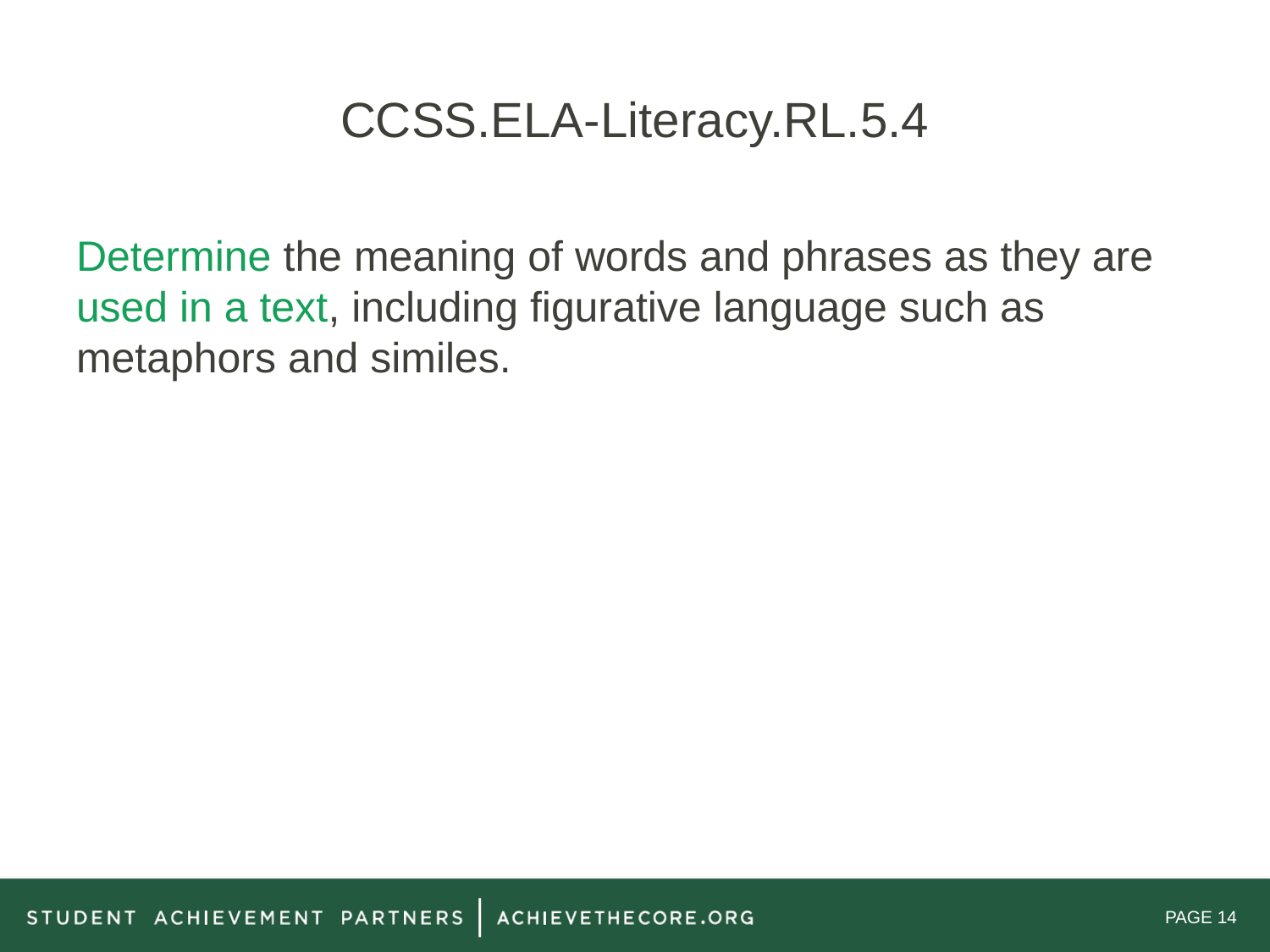

# CCSS.ELA-Literacy.RL.5.4
Determine the meaning of words and phrases as they are used in a text, including figurative language such as metaphors and similes.